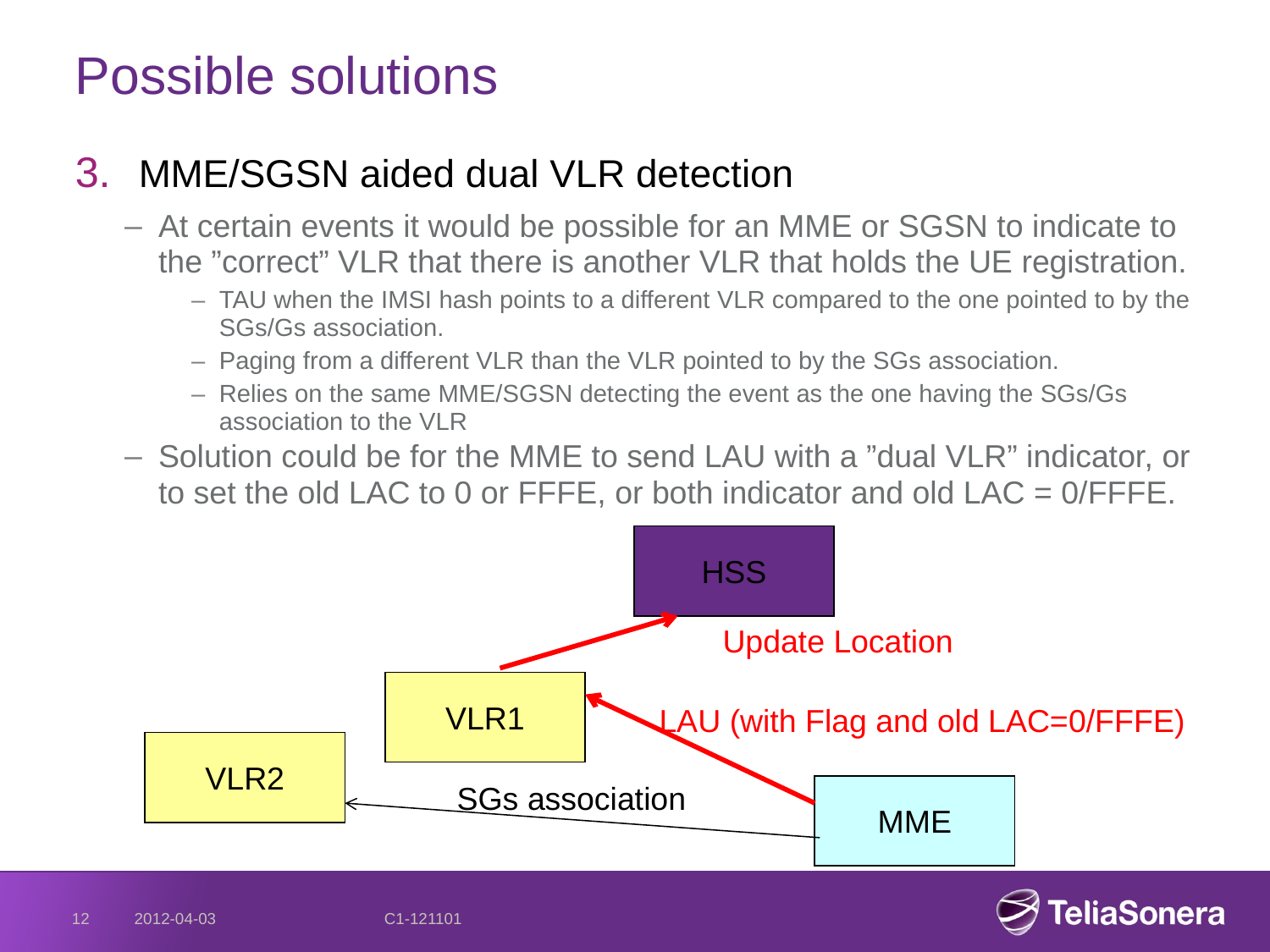

# Possible solutions
MME/SGSN aided dual VLR detection
At certain events it would be possible for an MME or SGSN to indicate to the ”correct” VLR that there is another VLR that holds the UE registration.
TAU when the IMSI hash points to a different VLR compared to the one pointed to by the SGs/Gs association.
Paging from a different VLR than the VLR pointed to by the SGs association.
Relies on the same MME/SGSN detecting the event as the one having the SGs/Gs association to the VLR
Solution could be for the MME to send LAU with a ”dual VLR” indicator, or to set the old LAC to 0 or FFFE, or both indicator and old LAC = 0/FFFE.

HSS
Update Location

VLR1

LAU (with Flag and old LAC=0/FFFE)
VLR2
SGs association
MME
12
2012-04-03
C1-121101